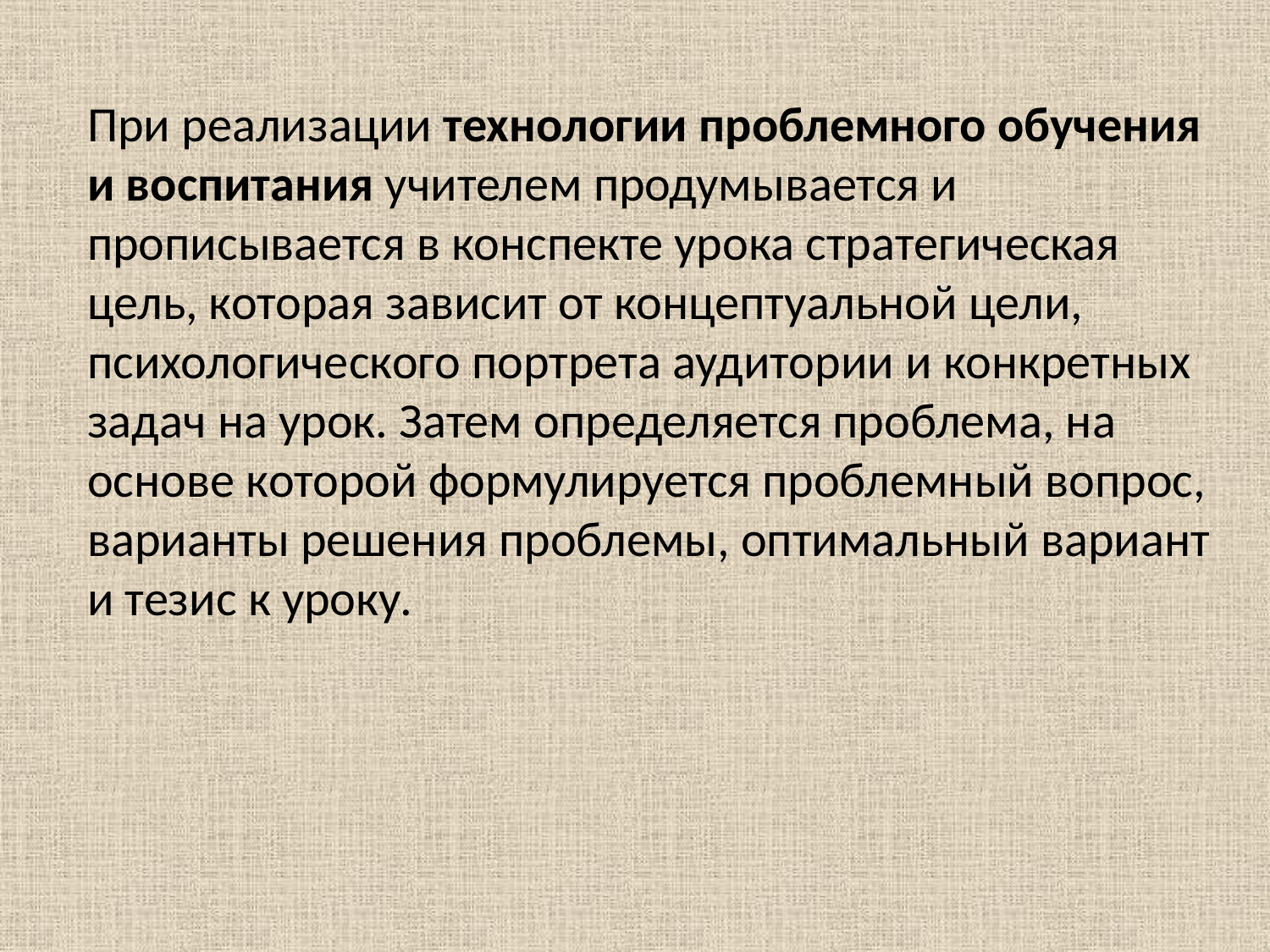

При реализации технологии проблемного обучения и воспитания учителем продумывается и прописывается в конспекте урока стратегическая цель, которая зависит от концептуальной цели, психологического портрета аудитории и конкретных задач на урок. Затем определяется проблема, на основе которой формулируется проблемный вопрос, варианты решения проблемы, оптимальный вариант и тезис к уроку.